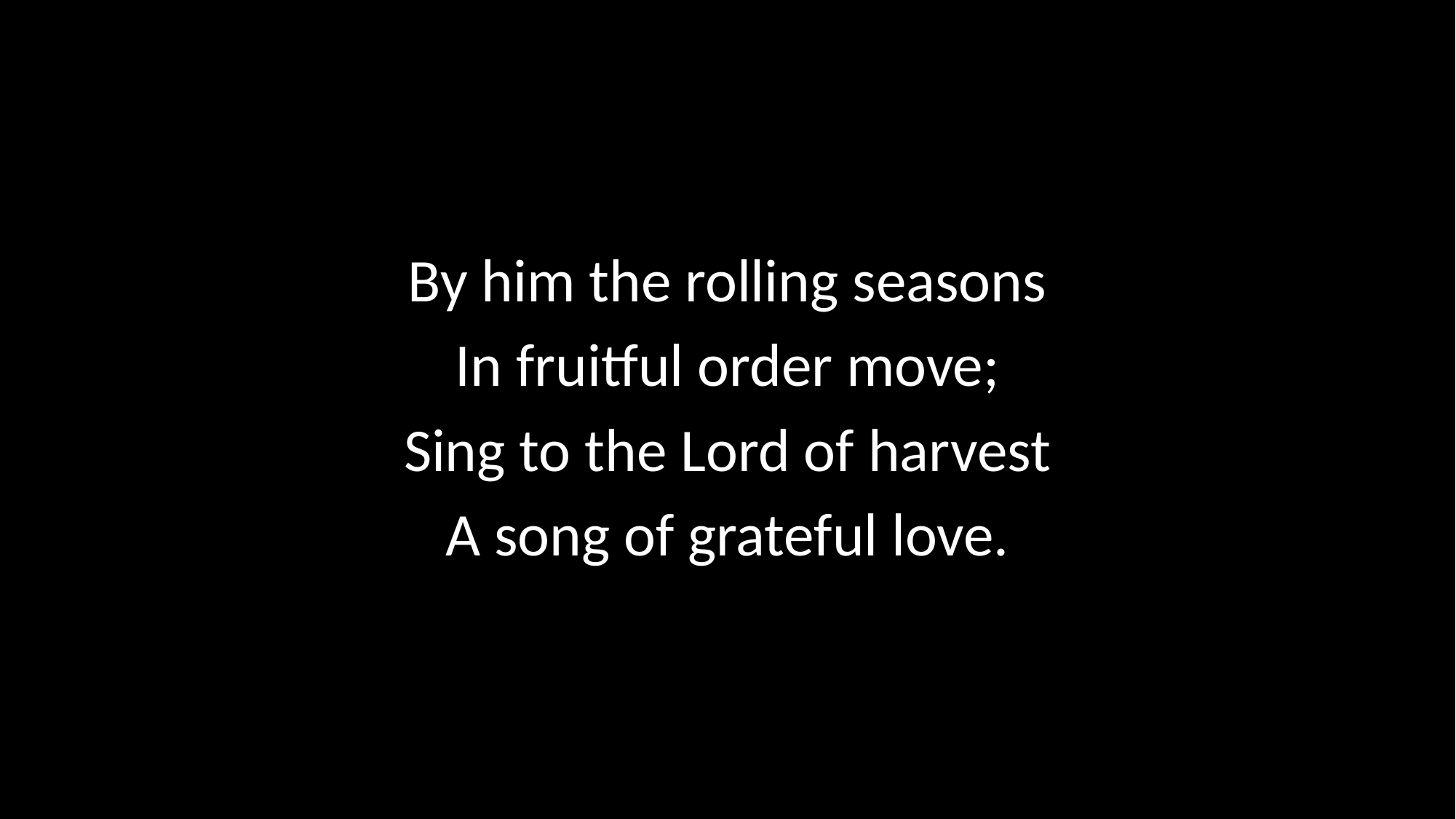

By him the rolling seasons
In fruitful order move;
Sing to the Lord of harvest
A song of grateful love.